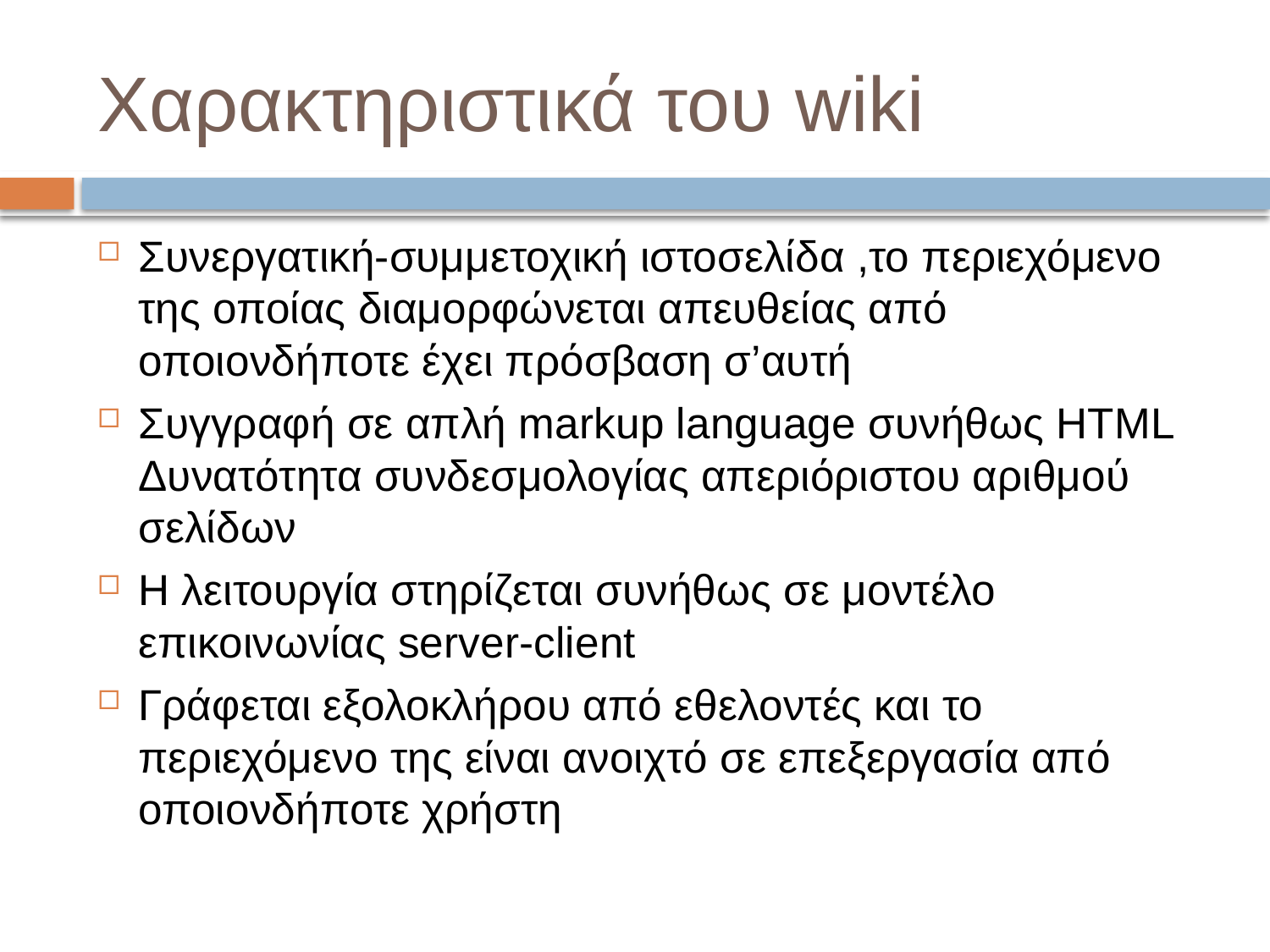

# Χαρακτηριστικά του wiki
Συνεργατική-συμμετοχική ιστοσελίδα ,το περιεχόμενο της οποίας διαμορφώνεται απευθείας από οποιονδήποτε έχει πρόσβαση σ’αυτή
Συγγραφή σε απλή markup language συνήθως HTML
Δυνατότητα συνδεσμολογίας απεριόριστου αριθμού σελίδων
Η λειτουργία στηρίζεται συνήθως σε μοντέλο επικοινωνίας server-client
Γράφεται εξολοκλήρου από εθελοντές και το περιεχόμενο της είναι ανοιχτό σε επεξεργασία από οποιονδήποτε χρήστη